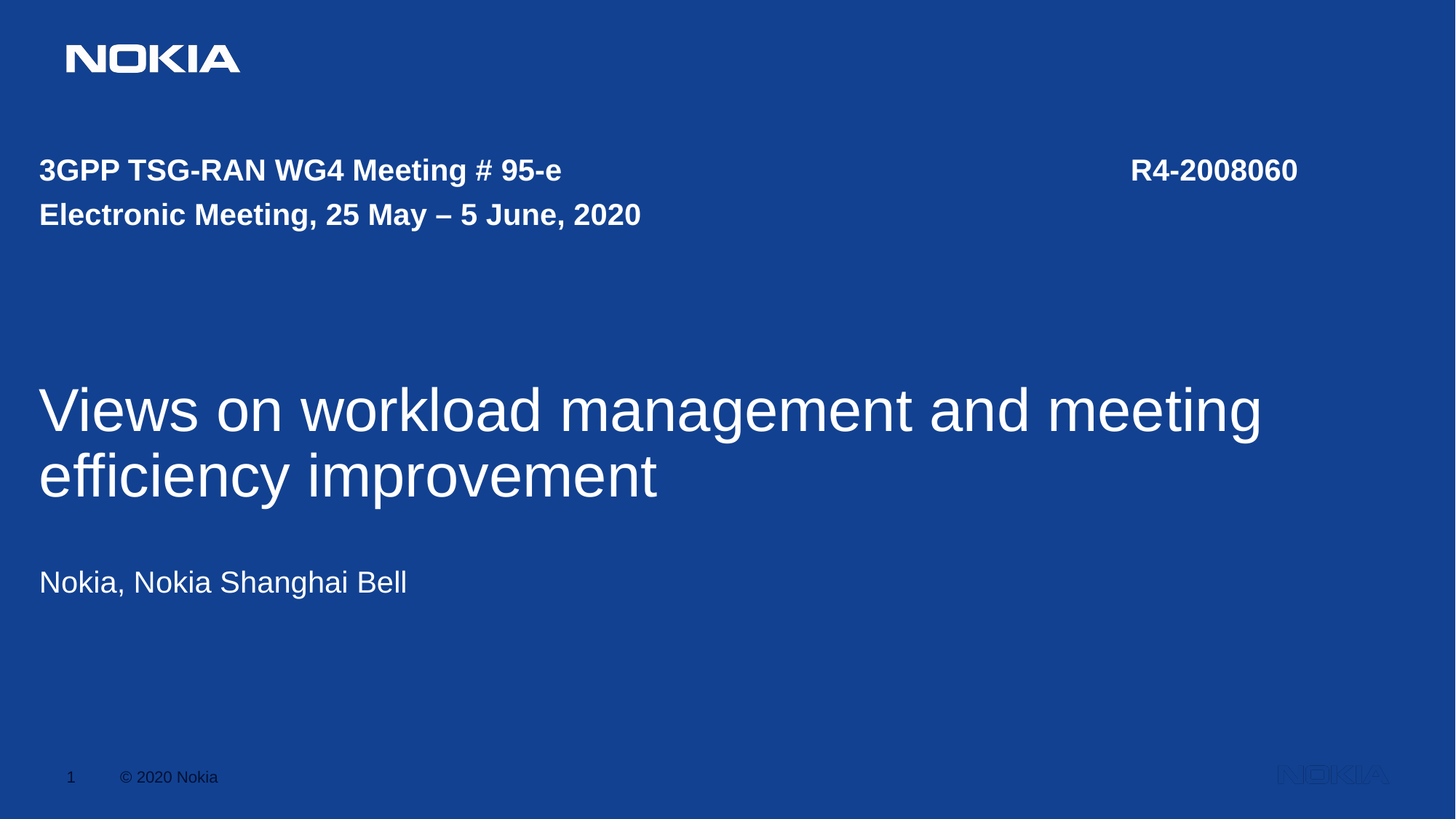

3GPP TSG-RAN WG4 Meeting # 95-e 						R4-2008060
Electronic Meeting, 25 May – 5 June, 2020

Views on workload management and meeting efficiency improvement

Nokia, Nokia Shanghai Bell